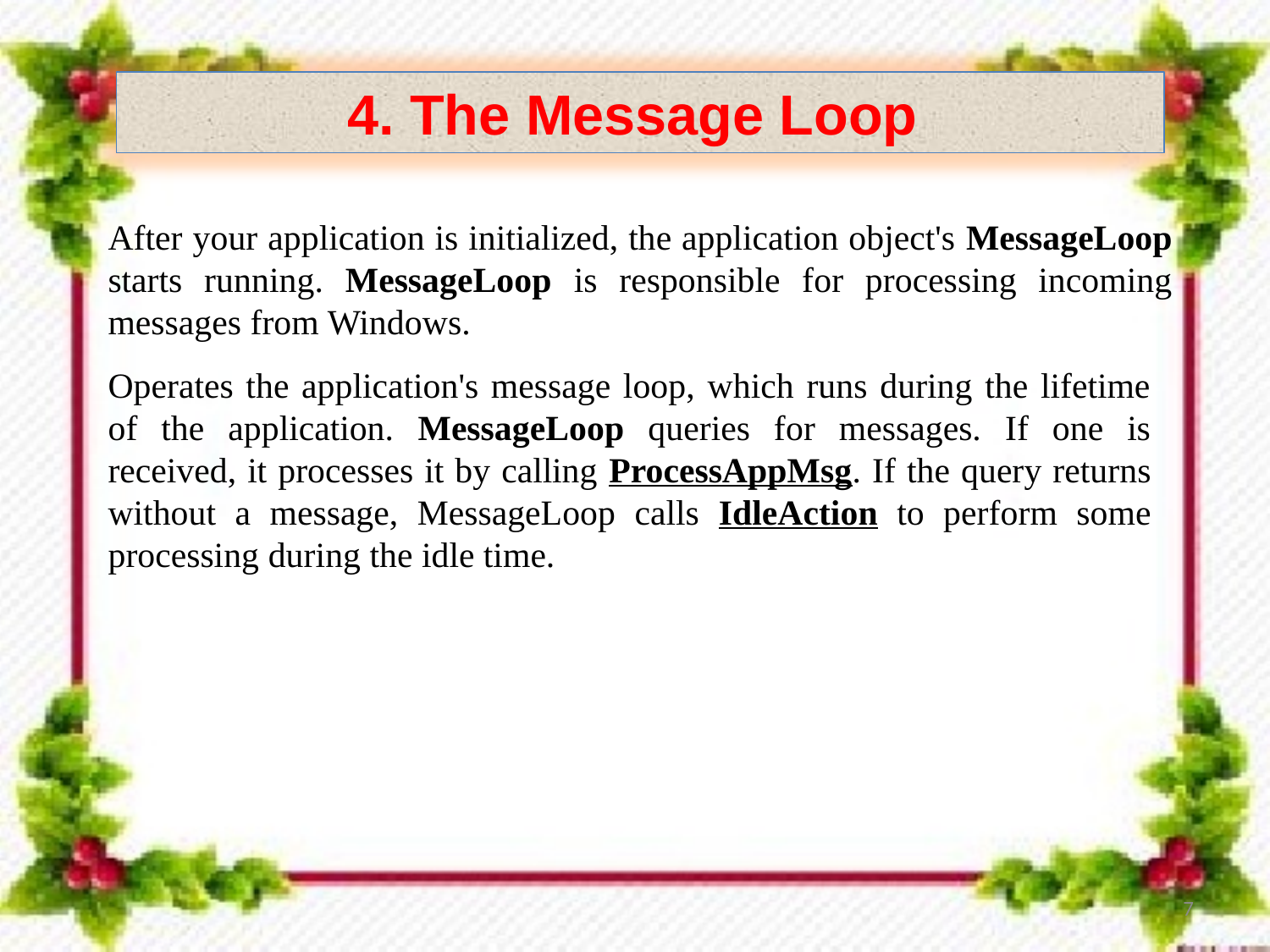

4. The Message Loop
After your application is initialized, the application object's MessageLoop starts running. MessageLoop is responsible for processing incoming messages from Windows.
Operates the application's message loop, which runs during the lifetime of the application. MessageLoop queries for messages. If one is received, it processes it by calling ProcessAppMsg. If the query returns without a message, MessageLoop calls IdleAction to perform some processing during the idle time.
7